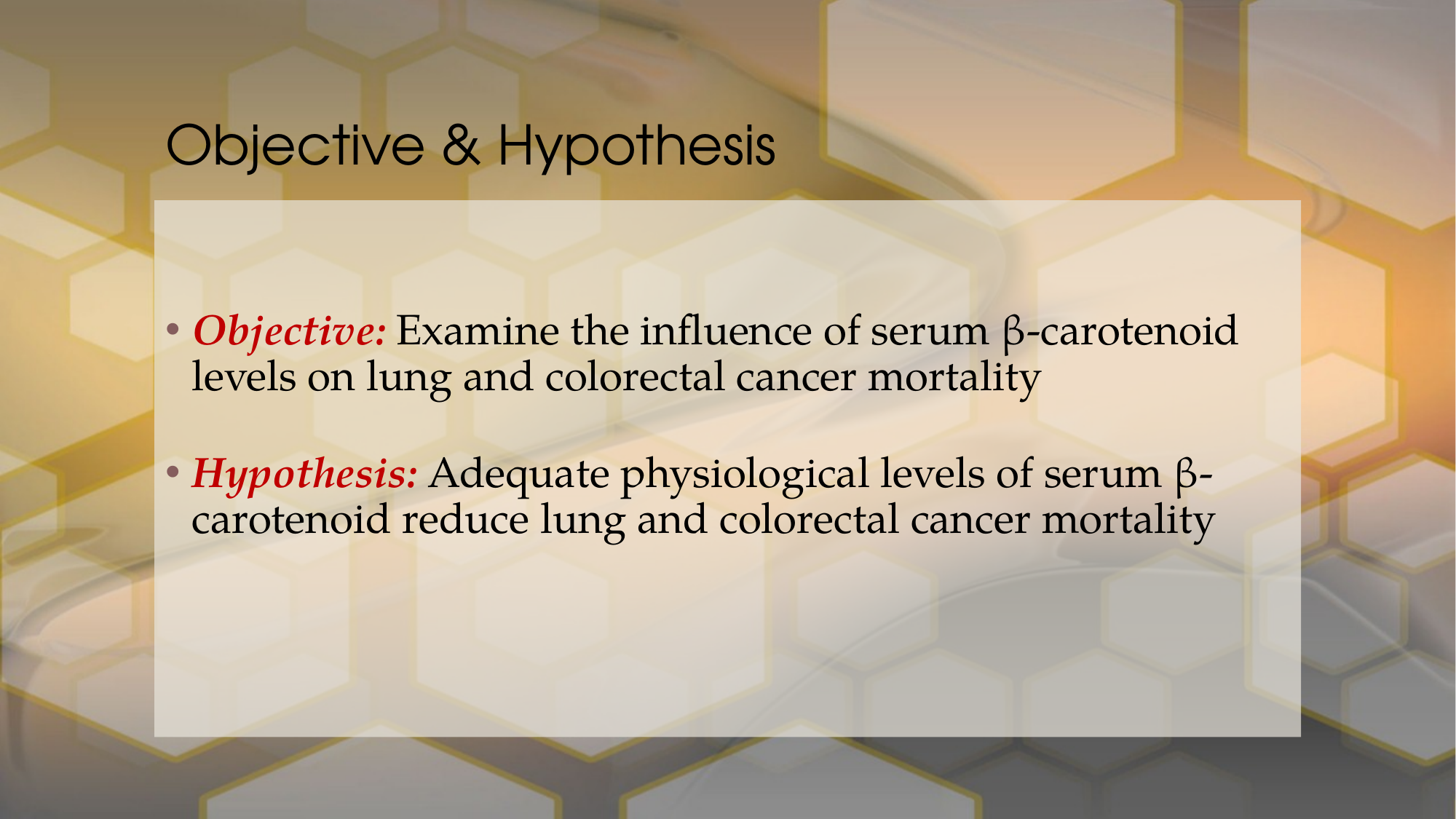

# Objective & Hypothesis

Objective: Examine the influence of serum β-carotenoid levels on lung and colorectal cancer mortality
Hypothesis: Adequate physiological levels of serum β-carotenoid reduce lung and colorectal cancer mortality